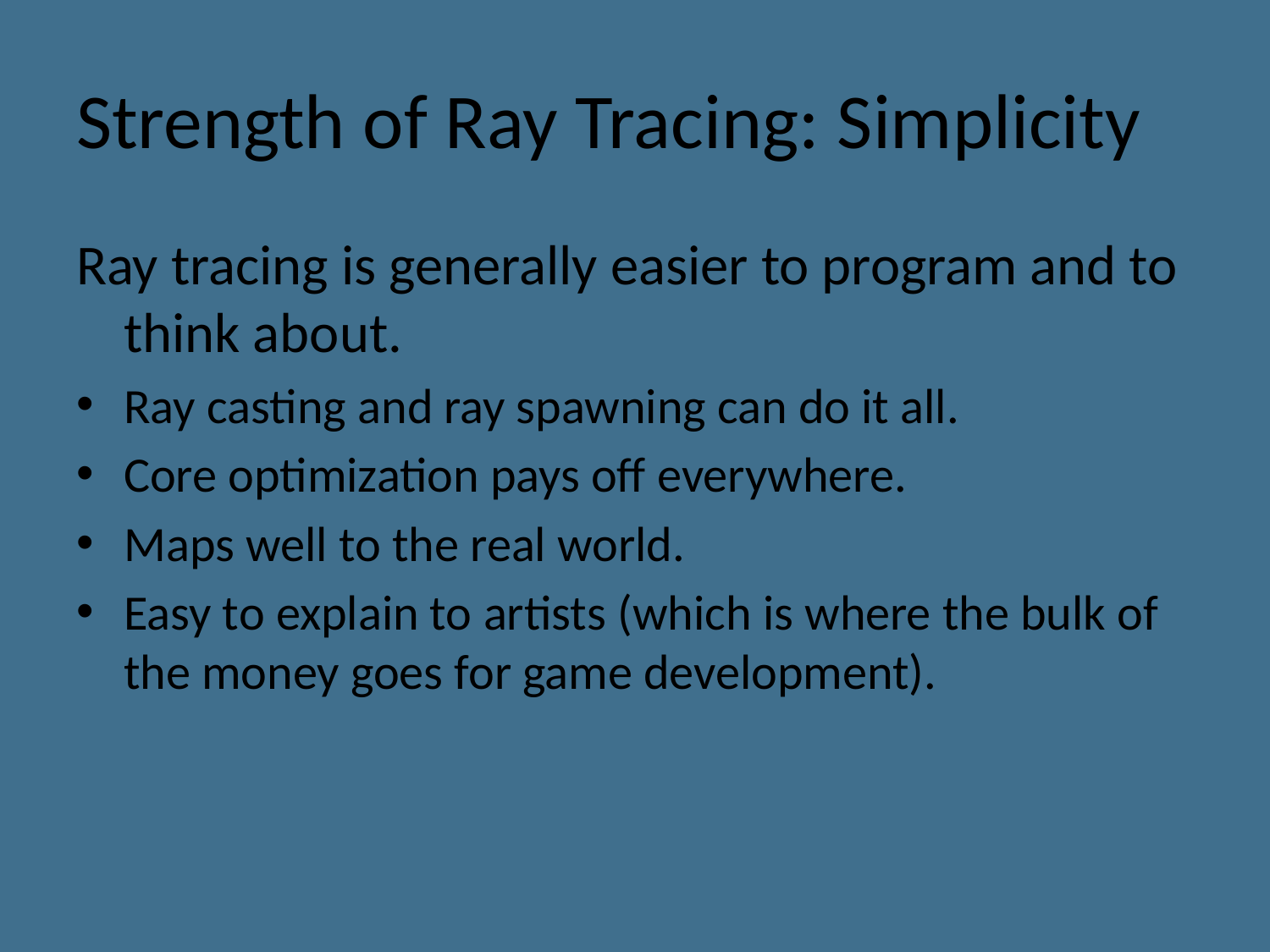

# Strength of Ray Tracing: Simplicity
Ray tracing is generally easier to program and to think about.
Ray casting and ray spawning can do it all.
Core optimization pays off everywhere.
Maps well to the real world.
Easy to explain to artists (which is where the bulk of the money goes for game development).